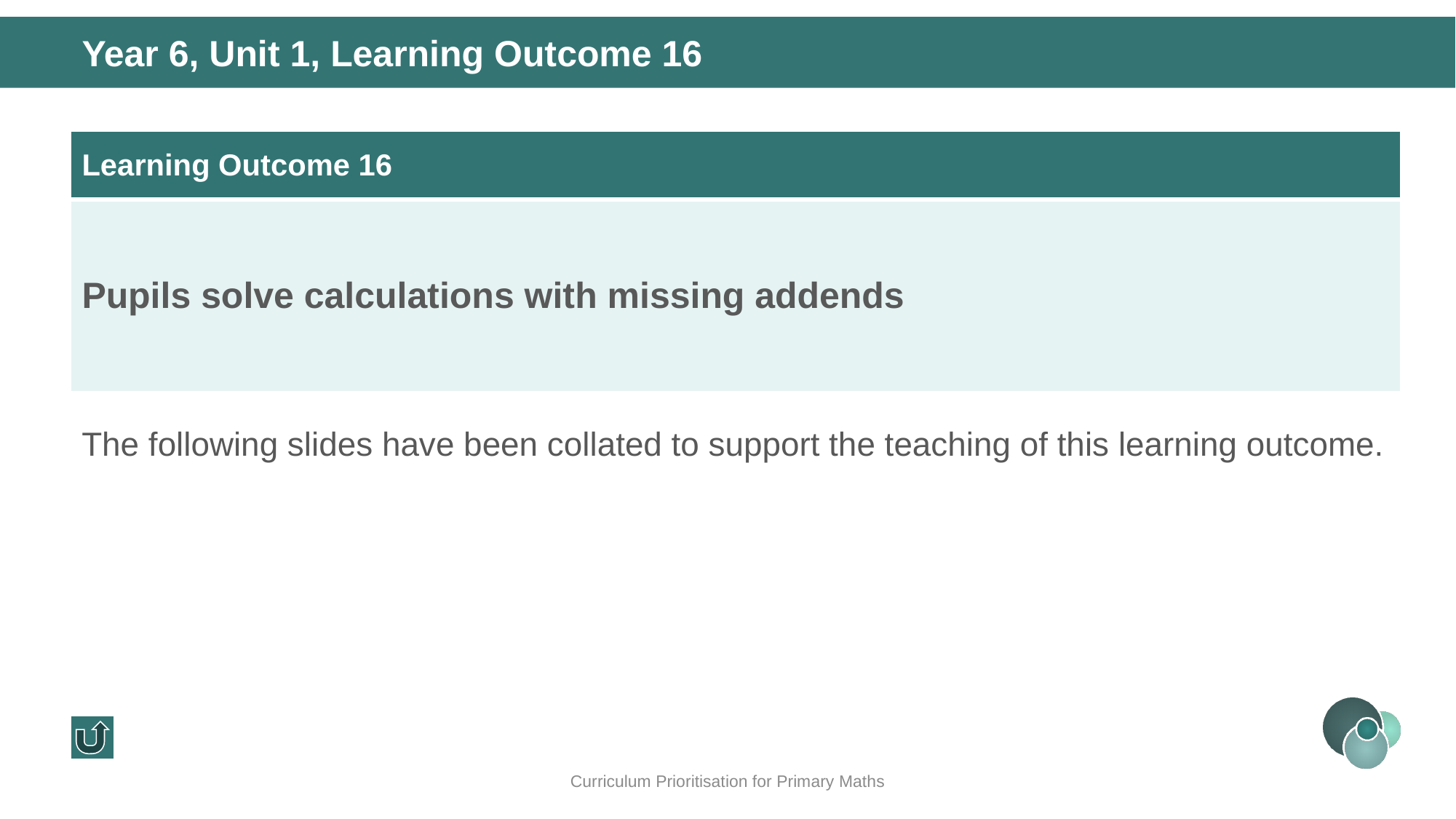

Year 6, Unit 1, Learning Outcome 16
| Learning Outcome 16 |
| --- |
| Pupils solve calculations with missing addends |
The following slides have been collated to support the teaching of this learning outcome.

Curriculum Prioritisation for Primary Maths